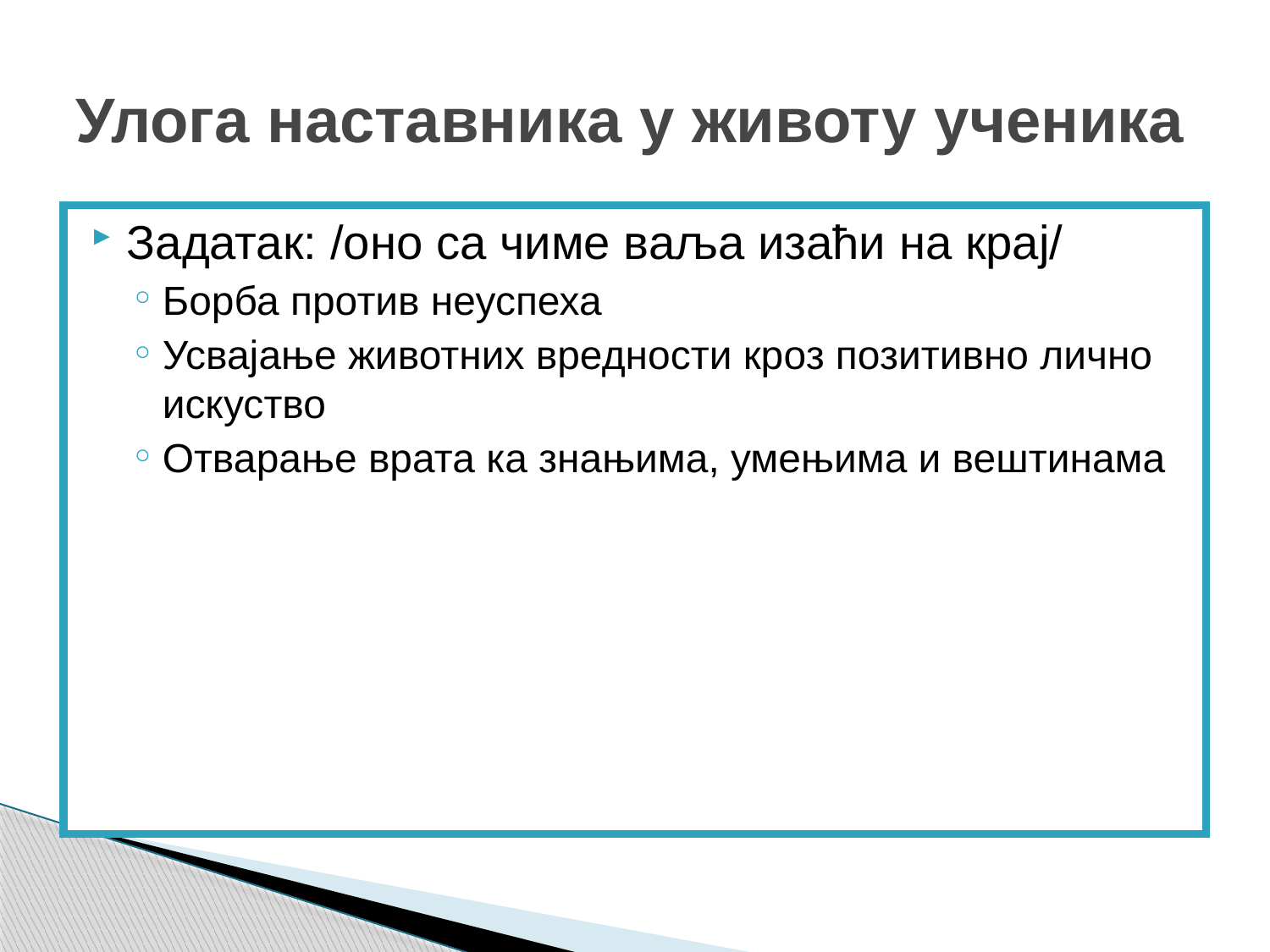

# Улога наставника у животу ученика
Задатак: /оно са чиме ваља изаћи на крај/
Борба против неуспеха
Усвајање животних вредности кроз позитивно лично искуство
Отварање врата ка знањима, умењима и вештинама